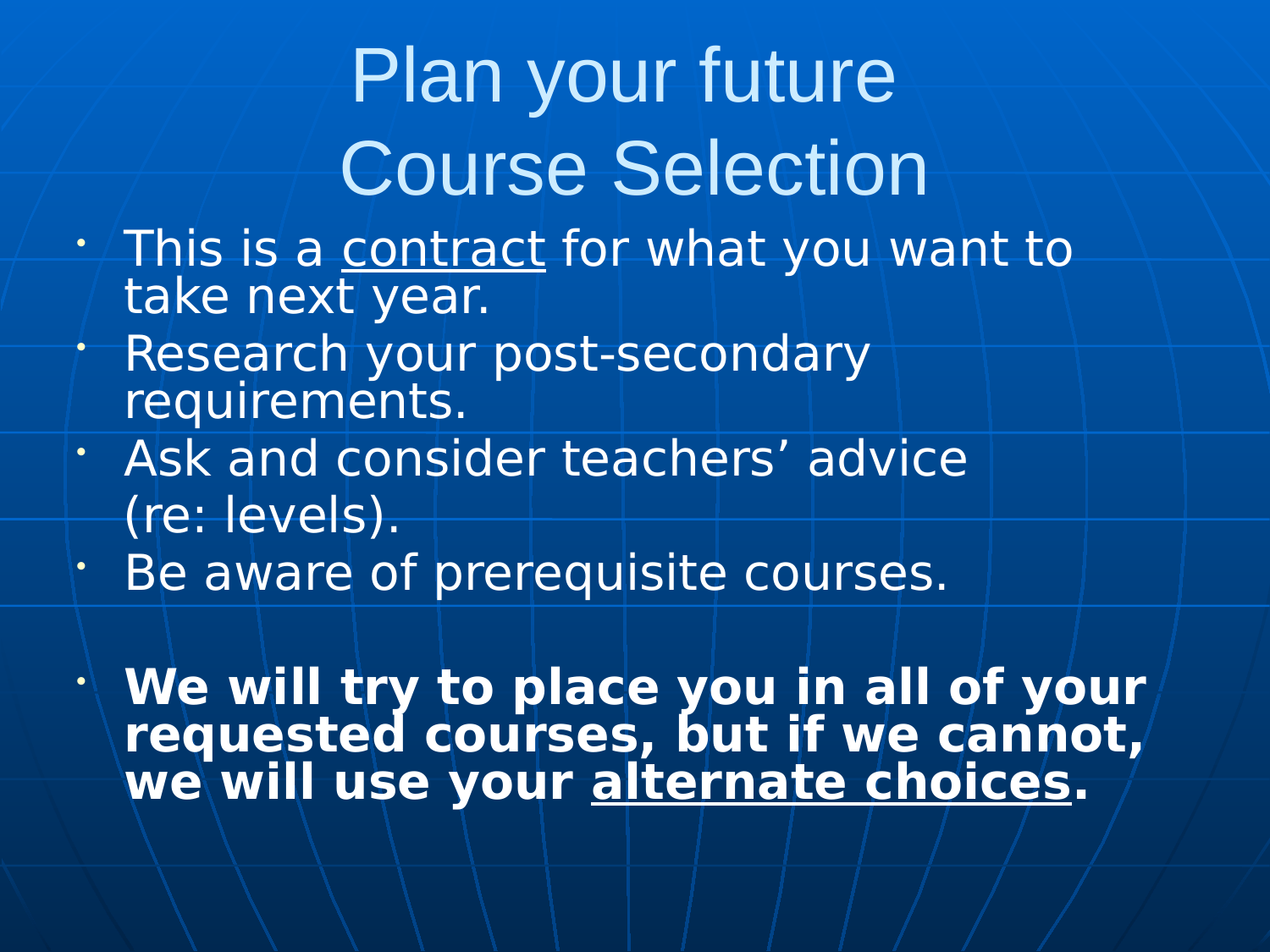

# Plan your future Course Selection
This is a contract for what you want to take next year.
Research your post-secondary requirements.
Ask and consider teachers’ advice
   (re: levels).
Be aware of prerequisite courses.

We will try to place you in all of your requested courses, but if we cannot, we will use your alternate choices.